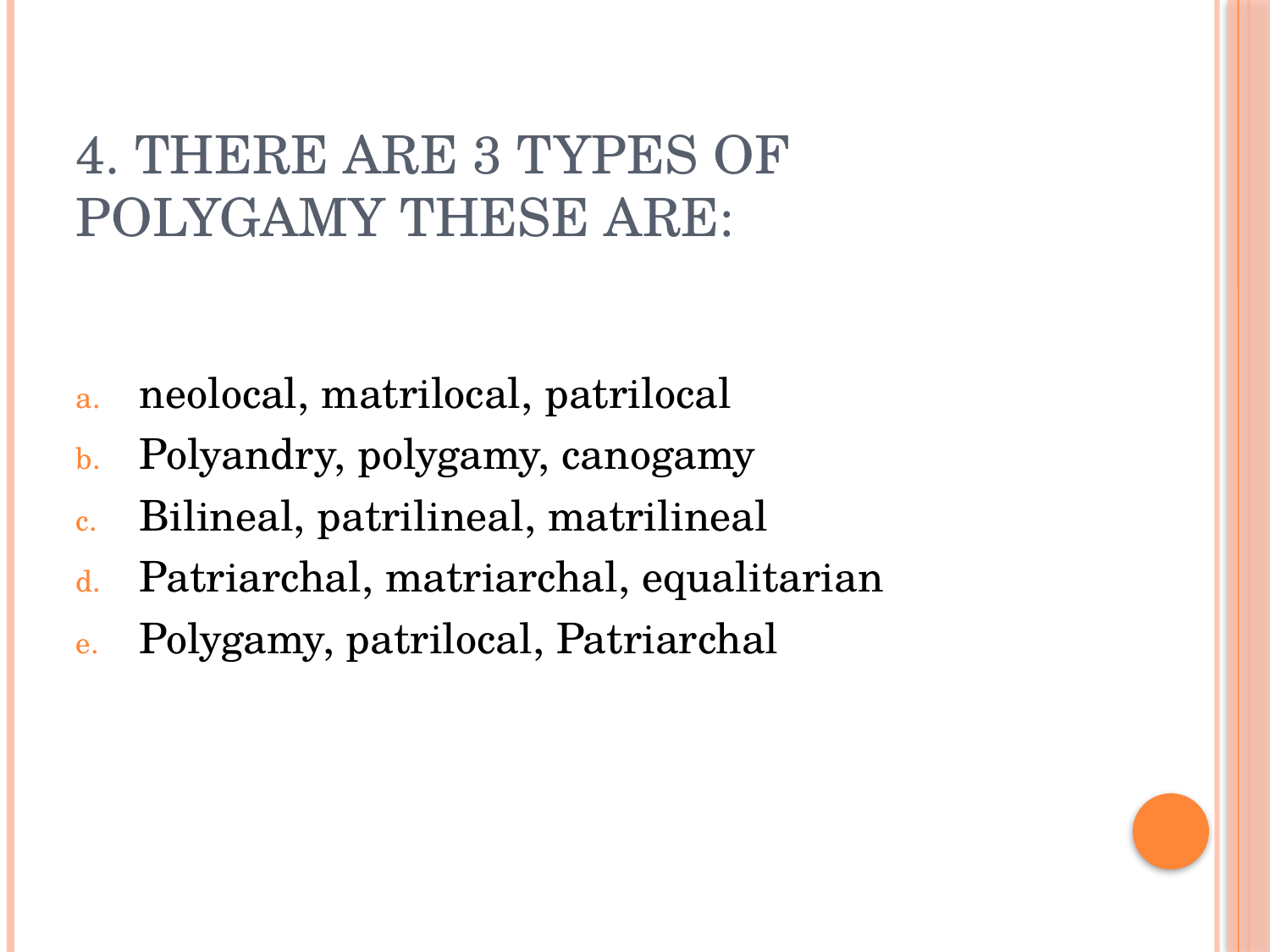

# 4. There are 3 types of polygamy these are:
neolocal, matrilocal, patrilocal
Polyandry, polygamy, canogamy
Bilineal, patrilineal, matrilineal
Patriarchal, matriarchal, equalitarian
Polygamy, patrilocal, Patriarchal